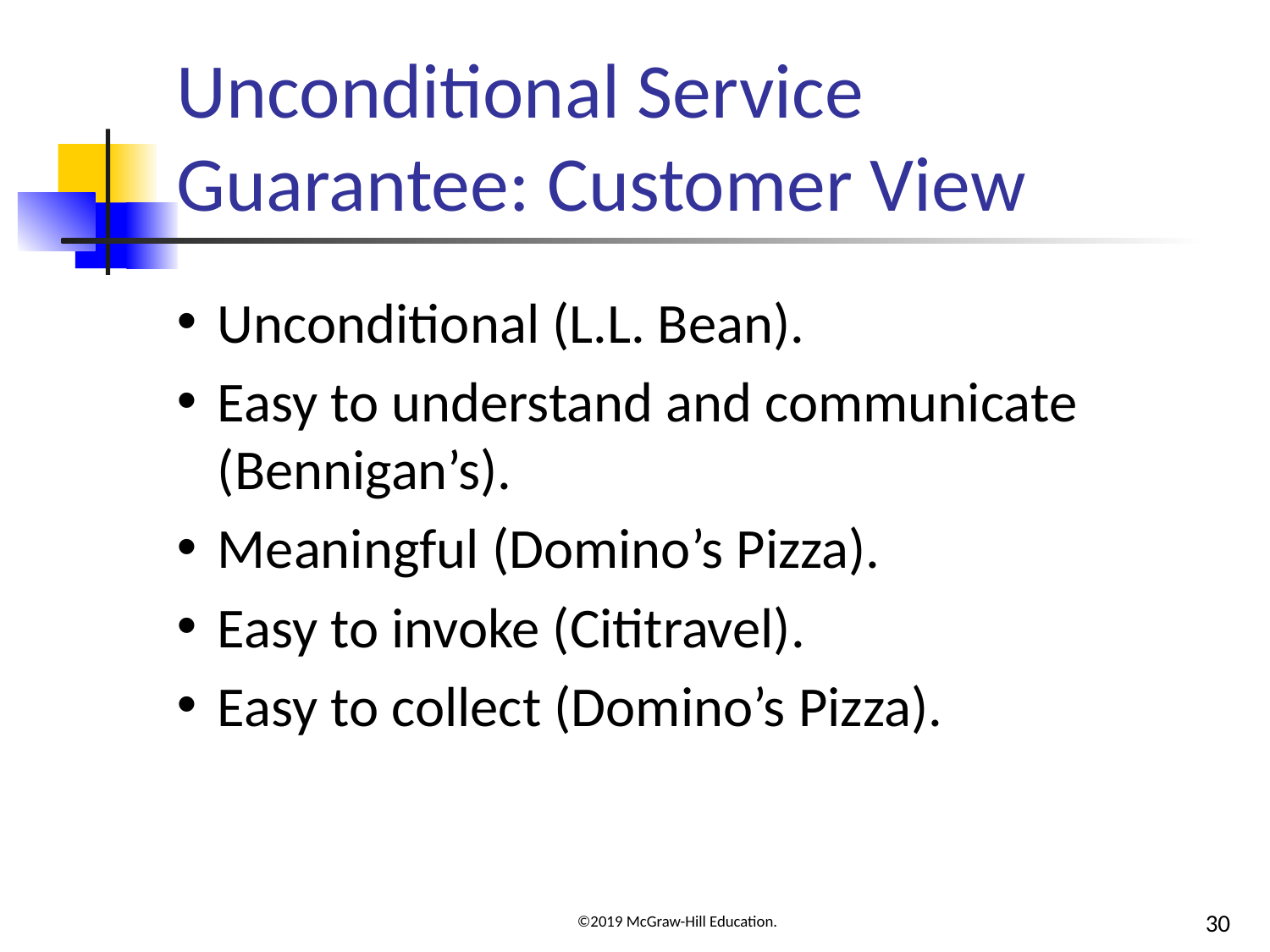

# Unconditional Service Guarantee: Customer View
Unconditional (L.L. Bean).
Easy to understand and communicate (Bennigan’s).
Meaningful (Domino’s Pizza).
Easy to invoke (Cititravel).
Easy to collect (Domino’s Pizza).